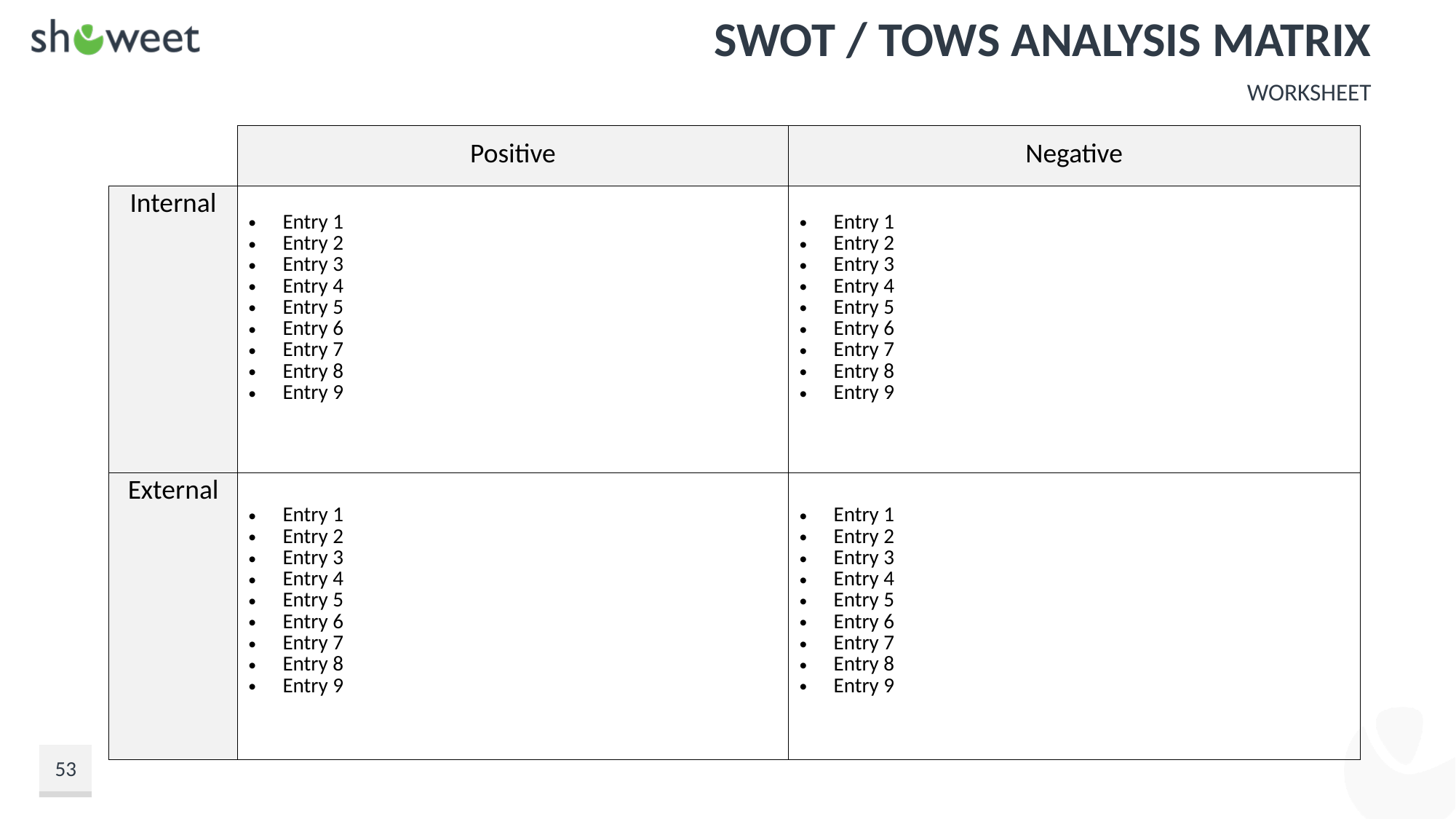

# SWOT / TOWS Analysis Matrix
Worksheet
|  | Positive | Negative |
| --- | --- | --- |
| Internal | Entry 1 Entry 2 Entry 3 Entry 4 Entry 5 Entry 6 Entry 7 Entry 8 Entry 9 | Entry 1 Entry 2 Entry 3 Entry 4 Entry 5 Entry 6 Entry 7 Entry 8 Entry 9 |
| External | Entry 1 Entry 2 Entry 3 Entry 4 Entry 5 Entry 6 Entry 7 Entry 8 Entry 9 | Entry 1 Entry 2 Entry 3 Entry 4 Entry 5 Entry 6 Entry 7 Entry 8 Entry 9 |
53